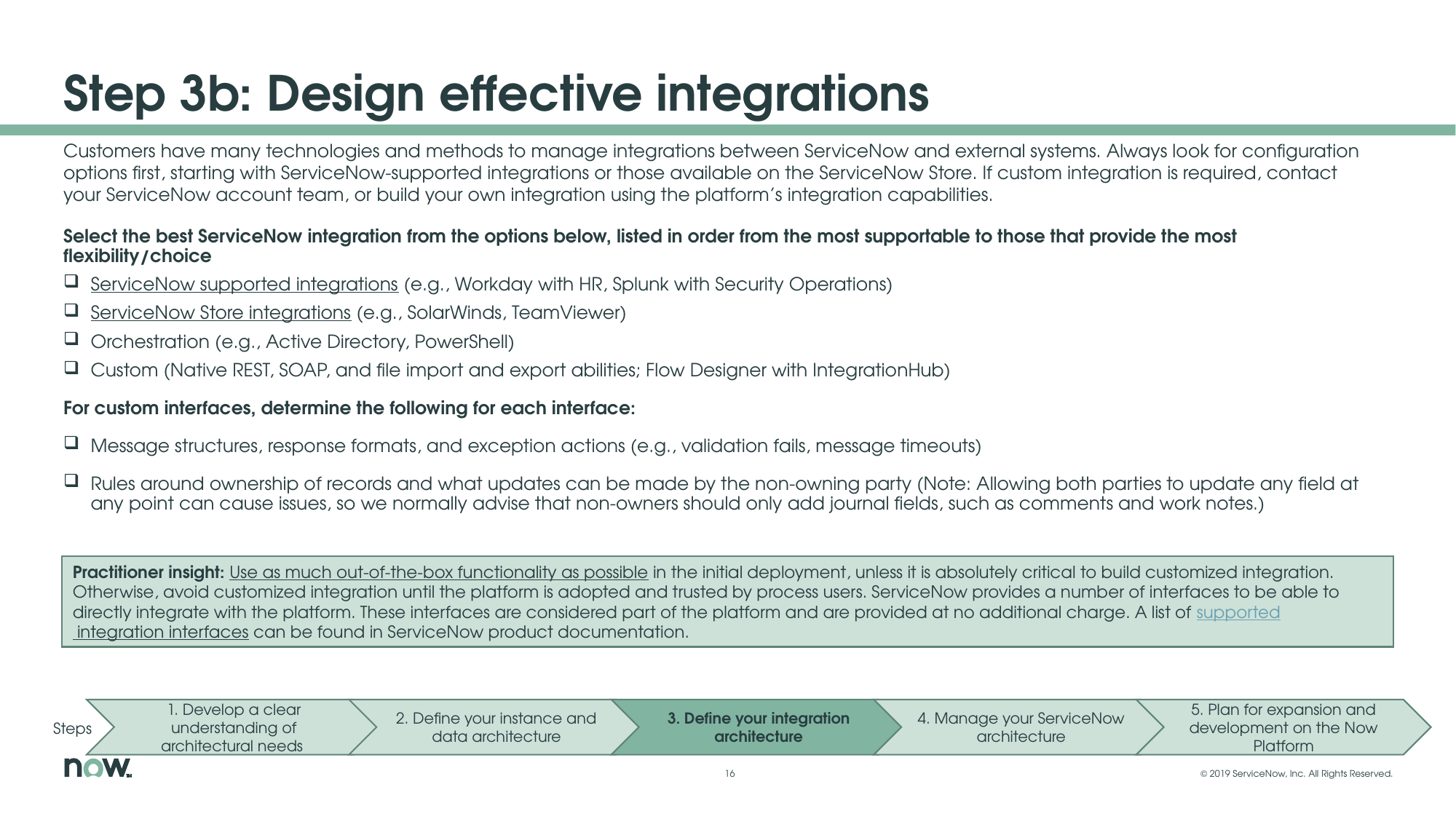

# Step 3b: Design effective integrations

Customers have many technologies and methods to manage integrations between ServiceNow and external systems. Always look for configuration options first, starting with ServiceNow-supported integrations or those available on the ServiceNow Store. If custom integration is required, contact your ServiceNow account team, or build your own integration using the platform’s integration capabilities.
Select the best ServiceNow integration from the options below, listed in order from the most supportable to those that provide the most flexibility/choice
ServiceNow supported integrations (e.g., Workday with HR, Splunk with Security Operations)
ServiceNow Store integrations (e.g., SolarWinds, TeamViewer)
Orchestration (e.g., Active Directory, PowerShell)
Custom (Native REST, SOAP, and file import and export abilities; Flow Designer with IntegrationHub)
For custom interfaces, determine the following for each interface:
Message structures, response formats, and exception actions (e.g., validation fails, message timeouts)
Rules around ownership of records and what updates can be made by the non-owning party (Note: Allowing both parties to update any field at any point can cause issues, so we normally advise that non-owners should only add journal fields, such as comments and work notes.)
Practitioner insight: Use as much out-of-the-box functionality as possible in the initial deployment, unless it is absolutely critical to build customized integration. Otherwise, avoid customized integration until the platform is adopted and trusted by process users. ServiceNow provides a number of interfaces to be able to directly integrate with the platform. These interfaces are considered part of the platform and are provided at no additional charge. A list of supported integration interfaces can be found in ServiceNow product documentation.
1. Develop a clear understanding of architectural needs
2. Define your instance and data architecture
3. Define your integration architecture
4. Manage your ServiceNow architecture
5. Plan for expansion and development on the Now Platform
Steps